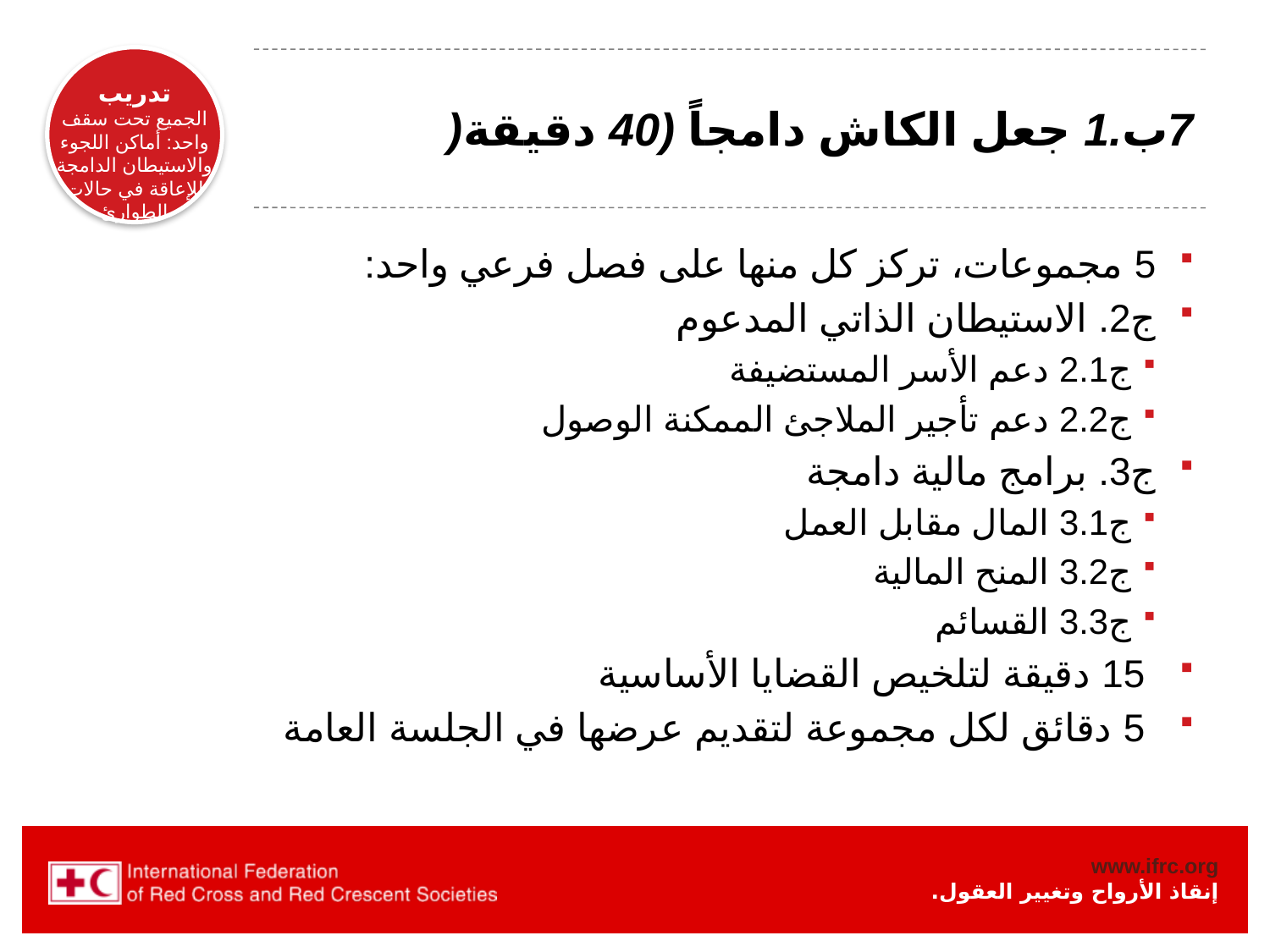

# 7ب.1 جعل الكاش دامجاً (40 دقيقة(
5 مجموعات، تركز كل منها على فصل فرعي واحد:
ج2. الاستيطان الذاتي المدعوم
ج2.1 دعم الأسر المستضيفة
ج2.2 دعم تأجير الملاجئ الممكنة الوصول
ج3. برامج مالية دامجة
ج3.1 المال مقابل العمل
ج3.2 المنح المالية
ج3.3 القسائم
 15 دقيقة لتلخيص القضايا الأساسية
 5 دقائق لكل مجموعة لتقديم عرضها في الجلسة العامة